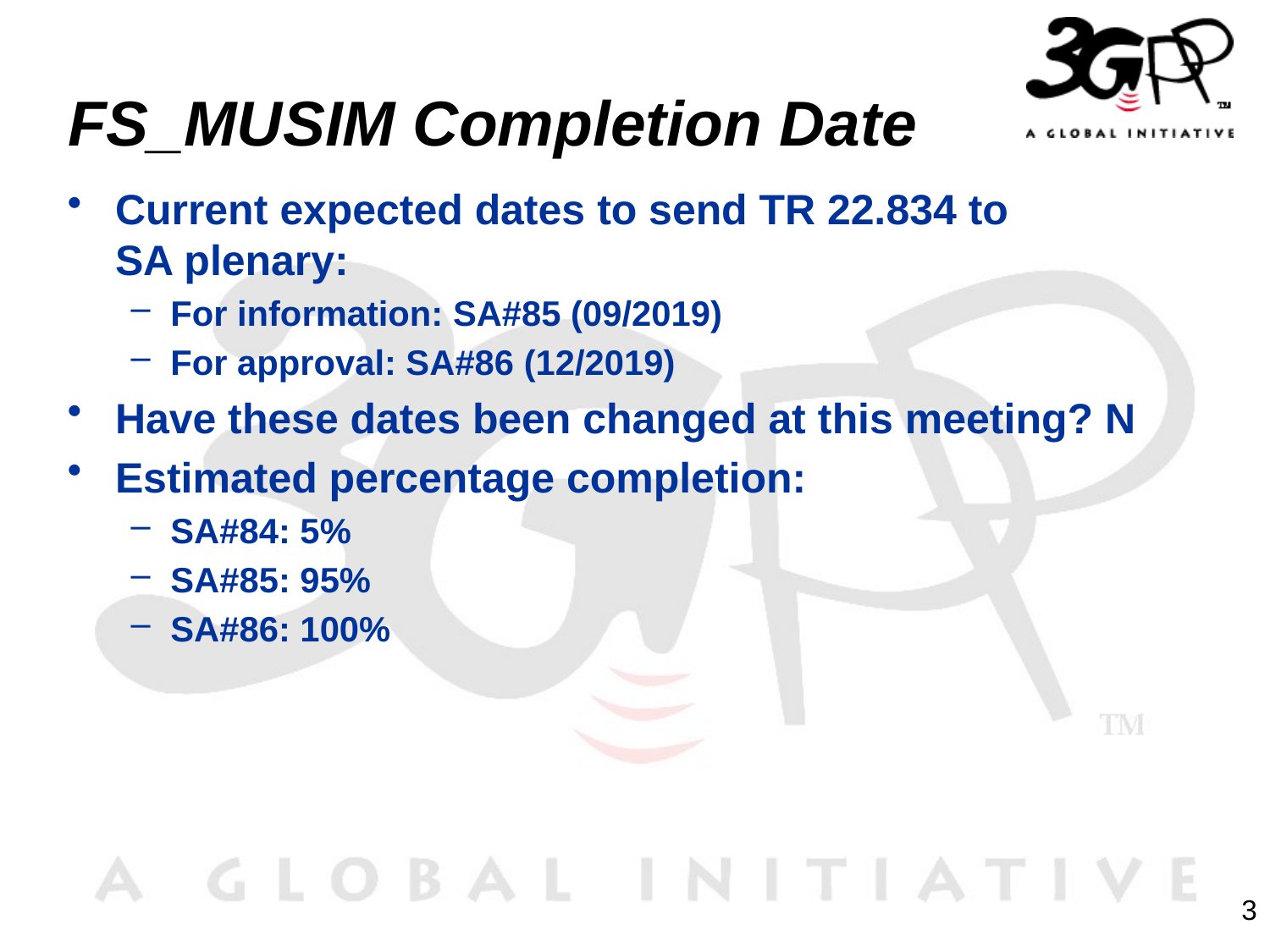

# FS_MUSIM Completion Date
Current expected dates to send TR 22.834 to
SA plenary:
For information: SA#85 (09/2019)
For approval: SA#86 (12/2019)
Have these dates been changed at this meeting? N
Estimated percentage completion:
SA#84: 5%
SA#85: 95%
SA#86: 100%

3